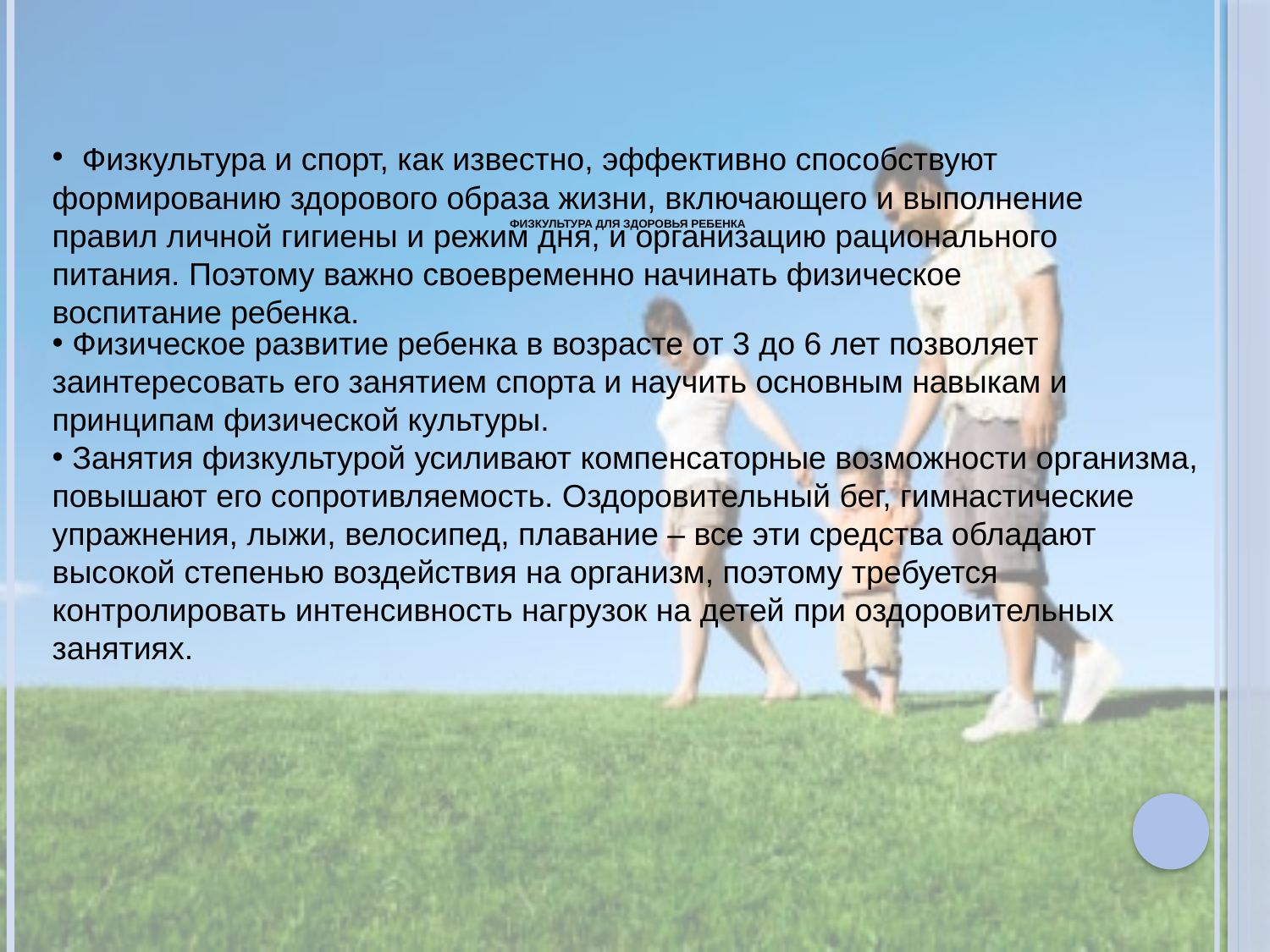

Физкультура и спорт, как известно, эффективно способствуют
формированию здорового образа жизни, включающего и выполнение
правил личной гигиены и режим дня, и организацию рационального
питания. Поэтому важно своевременно начинать физическое
воспитание ребенка.

# Физкультура для здоровья ребенка
 Физическое развитие ребенка в возрасте от 3 до 6 лет позволяет заинтересовать его занятием спорта и научить основным навыкам и принципам физической культуры.
 Занятия физкультурой усиливают компенсаторные возможности организма, повышают его сопротивляемость. Оздоровительный бег, гимнастические упражнения, лыжи, велосипед, плавание – все эти средства обладают высокой степенью воздействия на организм, поэтому требуется контролировать интенсивность нагрузок на детей при оздоровительных занятиях.